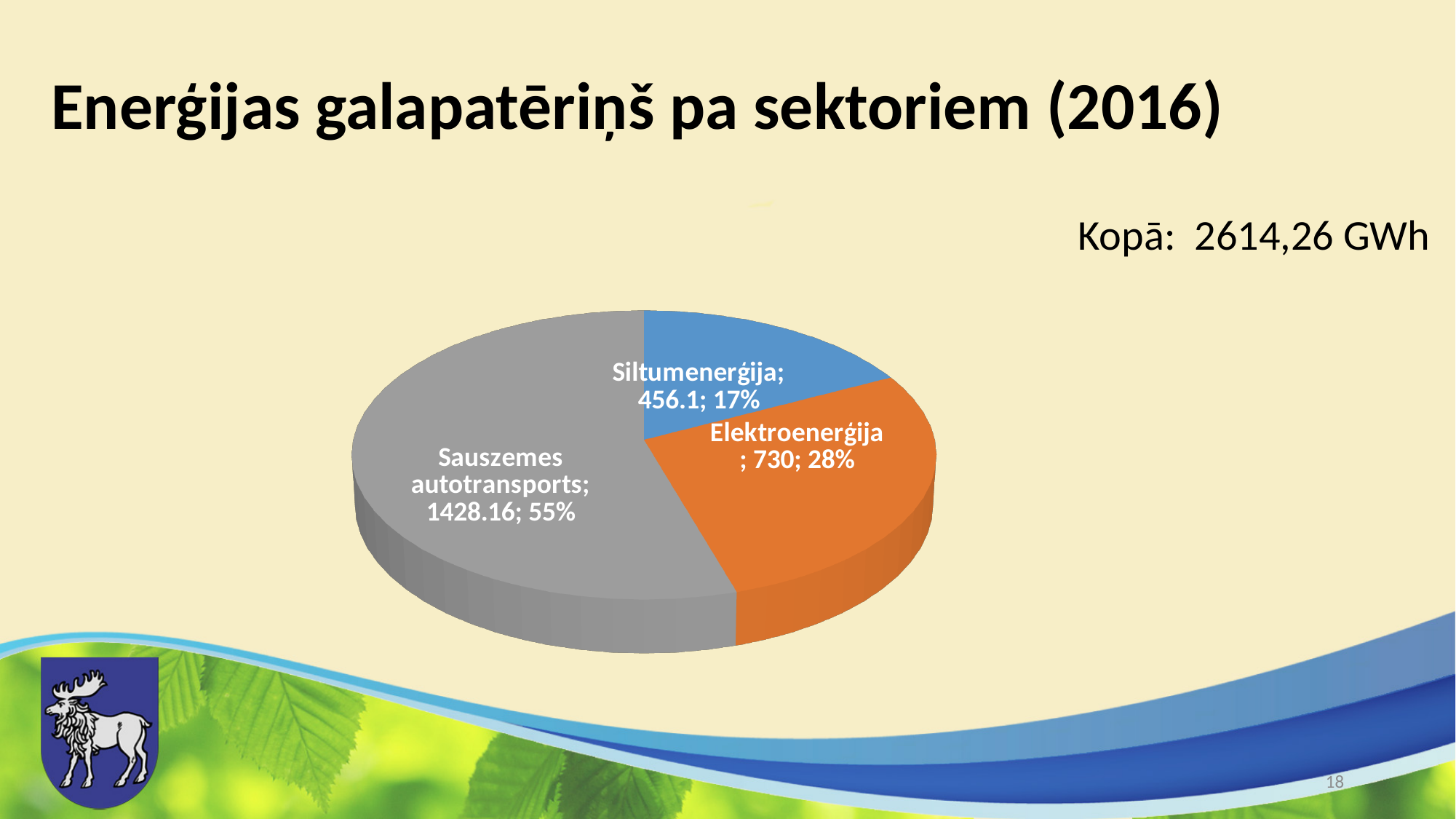

# Enerģijas galapatēriņš pa sektoriem (2016)

[unsupported chart]

Kopā:  2614,26 GWh
18